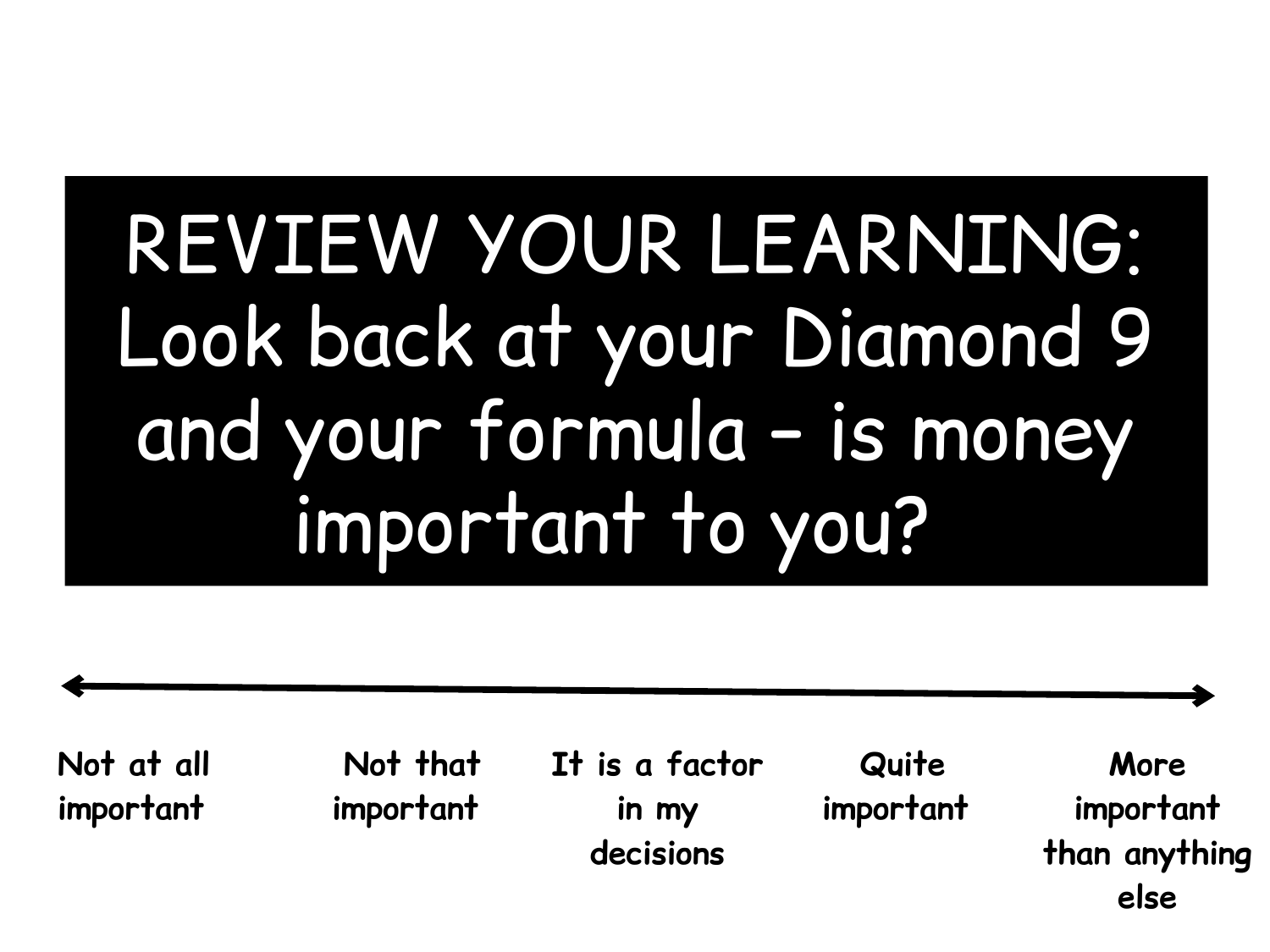

# REVIEW YOUR LEARNING: Look back at your Diamond 9 and your formula – is money important to you?
| Not at all important | Not that important | It is a factor in my decisions | Quite important | More important than anything else |
| --- | --- | --- | --- | --- |